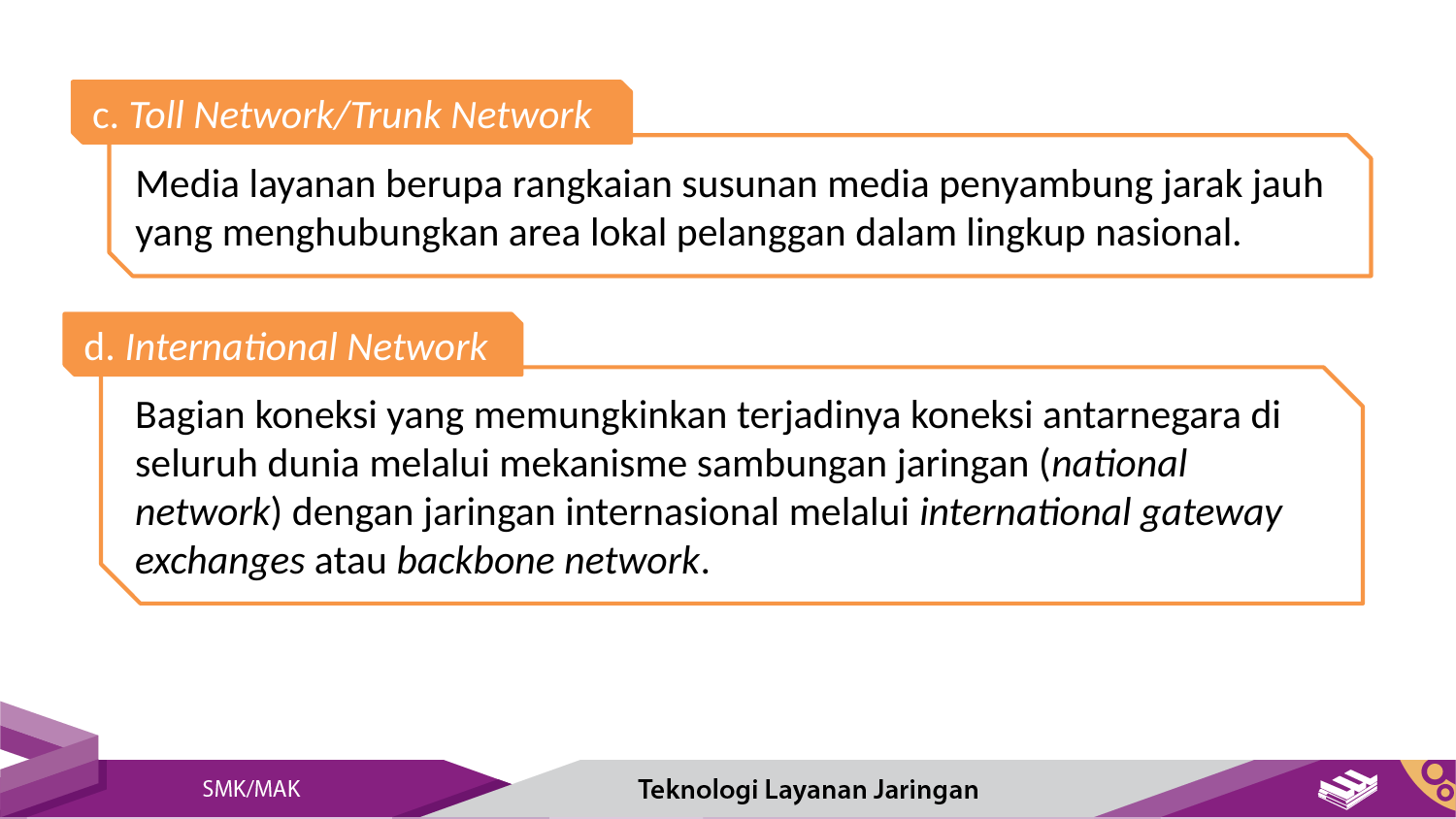

c. Toll Network/Trunk Network
Media layanan berupa rangkaian susunan media penyambung jarak jauh yang menghubungkan area lokal pelanggan dalam lingkup nasional.
d. International Network
Bagian koneksi yang memungkinkan terjadinya koneksi antarnegara di seluruh dunia melalui mekanisme sambungan jaringan (national network) dengan jaringan internasional melalui international gateway exchanges atau backbone network.